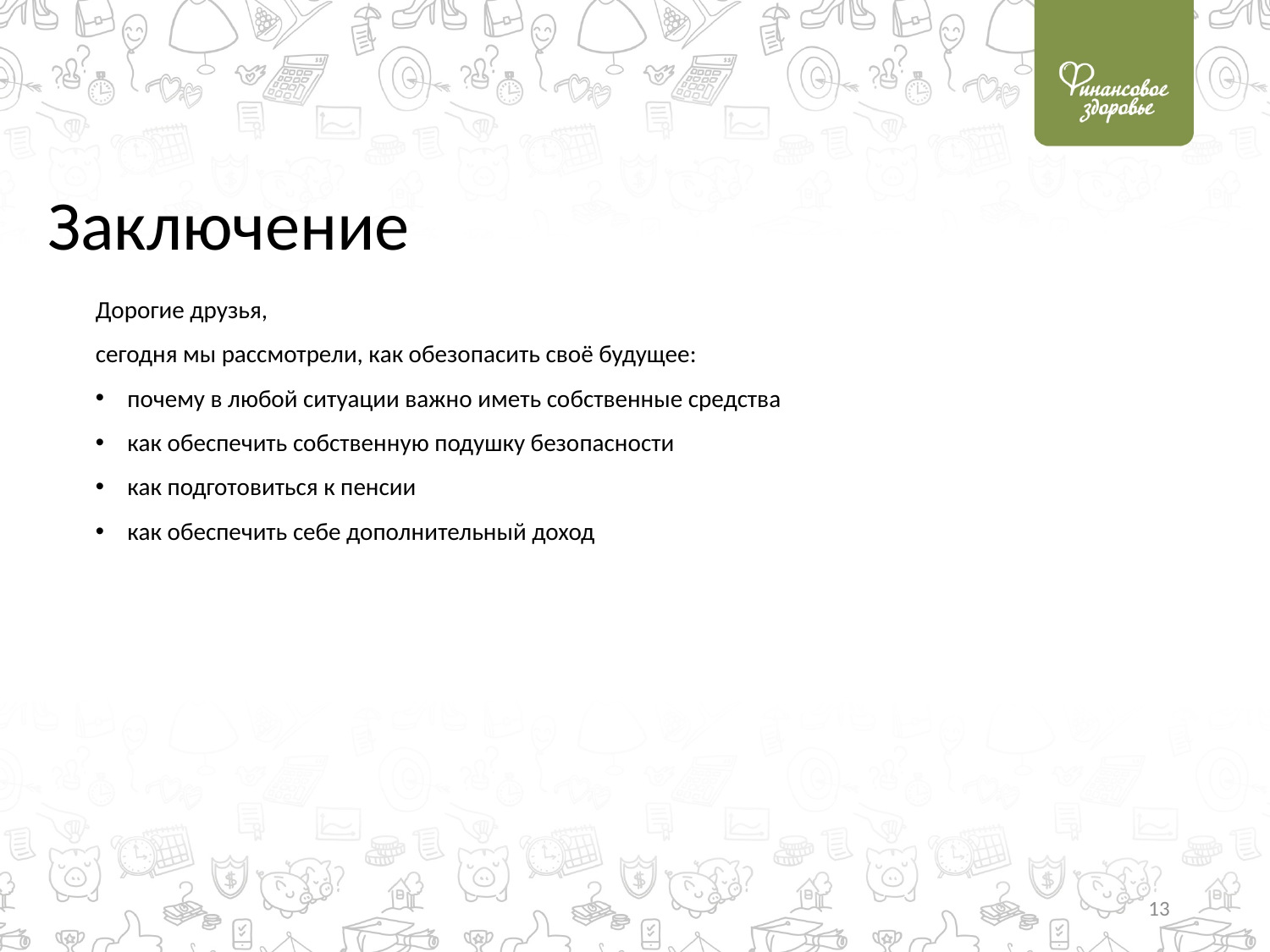

# Заключение
Дорогие друзья,
сегодня мы рассмотрели, как обезопасить своё будущее:
почему в любой ситуации важно иметь собственные средства
как обеспечить собственную подушку безопасности
как подготовиться к пенсии
как обеспечить себе дополнительный доход
13